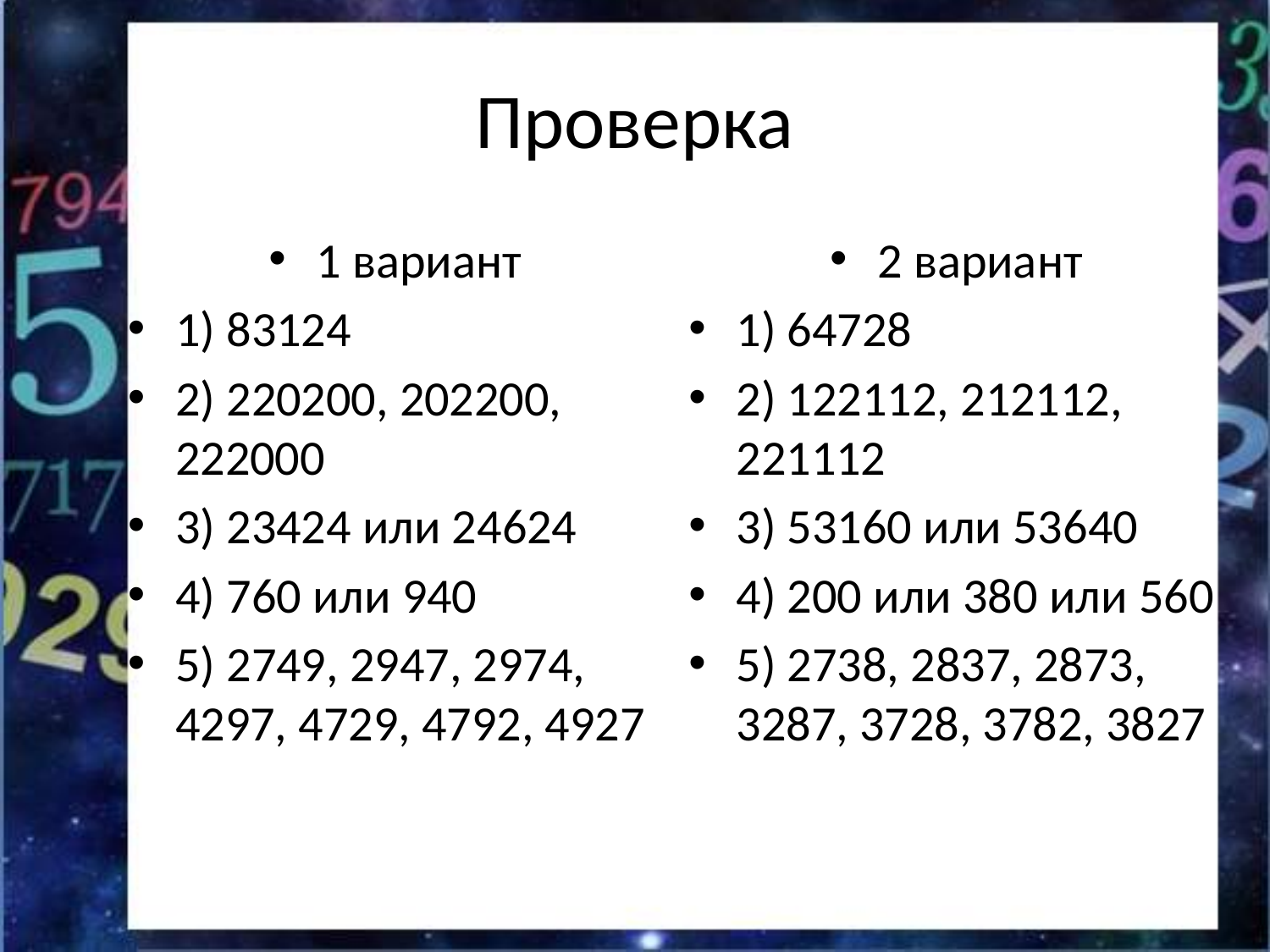

# Проверка
1 вариант
1) 83124
2) 220200, 202200, 222000
3) 23424 или 24624
4) 760 или 940
5) 2749, 2947, 2974, 4297, 4729, 4792, 4927
2 вариант
1) 64728
2) 122112, 212112, 221112
3) 53160 или 53640
4) 200 или 380 или 560
5) 2738, 2837, 2873, 3287, 3728, 3782, 3827